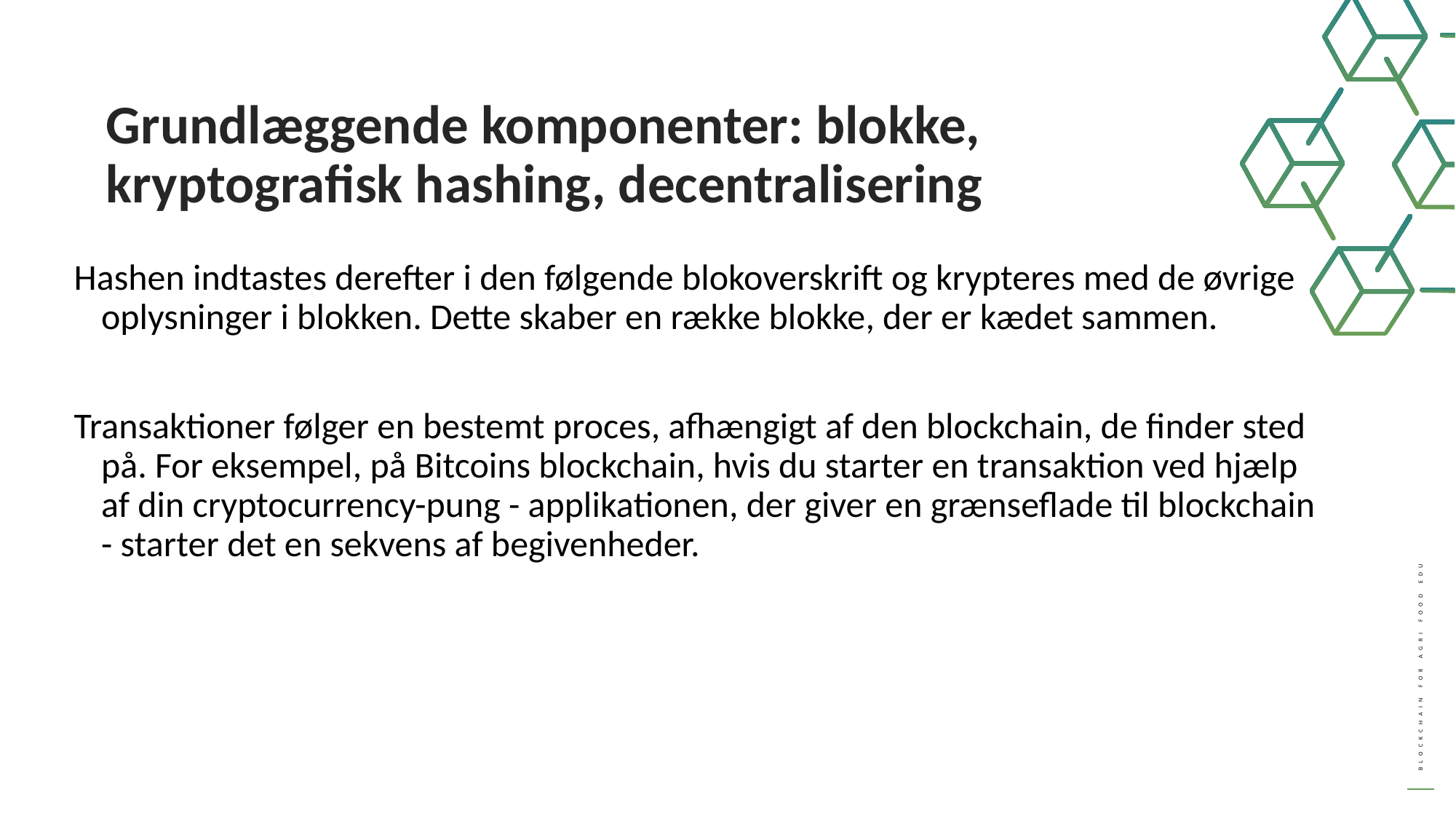

Grundlæggende komponenter: blokke, kryptografisk hashing, decentralisering
Hashen indtastes derefter i den følgende blokoverskrift og krypteres med de øvrige oplysninger i blokken. Dette skaber en række blokke, der er kædet sammen.

Transaktioner følger en bestemt proces, afhængigt af den blockchain, de finder sted på. For eksempel, på Bitcoins blockchain, hvis du starter en transaktion ved hjælp af din cryptocurrency-pung - applikationen, der giver en grænseflade til blockchain - starter det en sekvens af begivenheder.